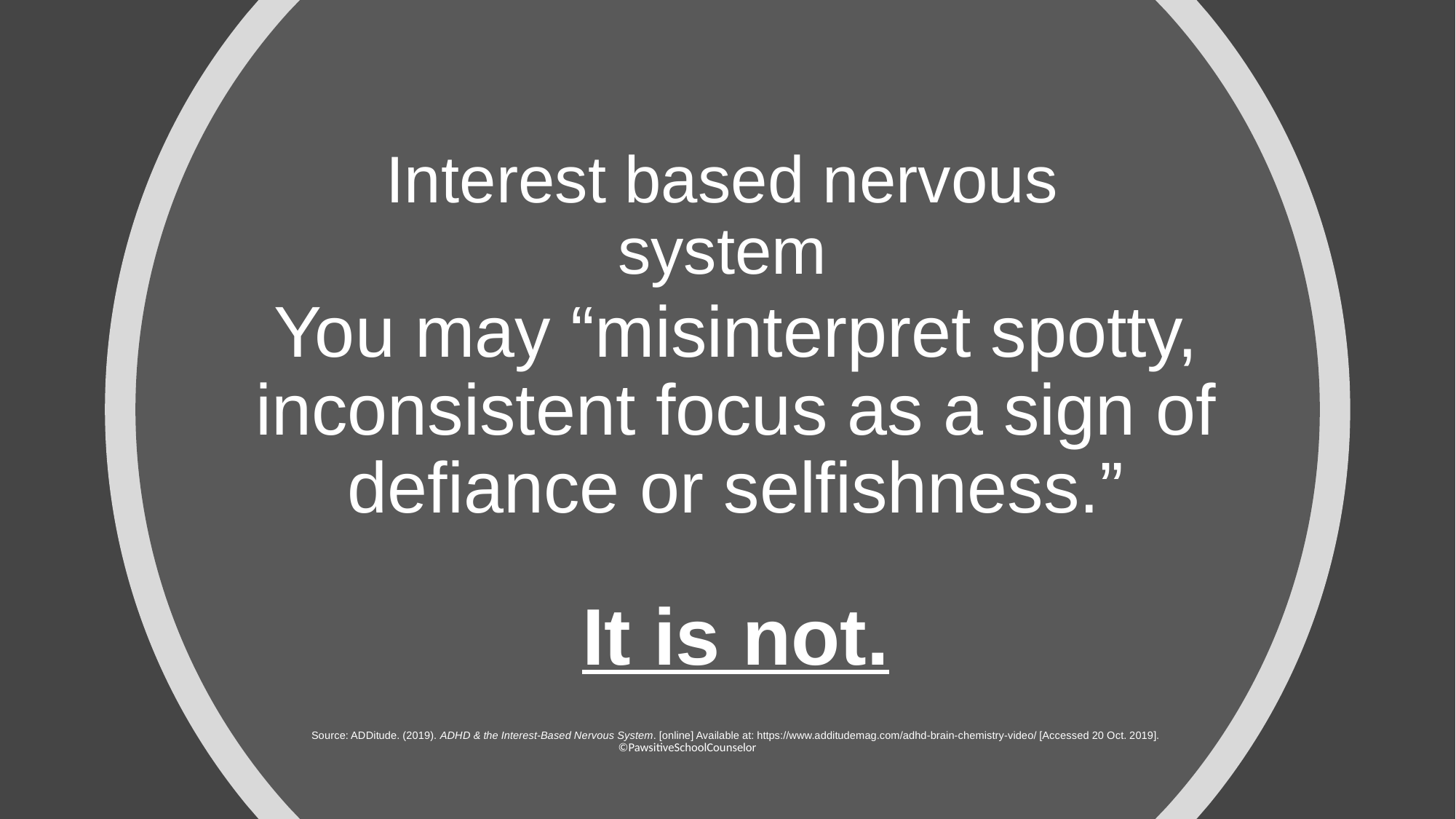

Interest based nervous system

You may “misinterpret spotty, inconsistent focus as a sign of defiance or selfishness.”

It is not.

Source: ADDitude. (2019). ADHD & the Interest-Based Nervous System. [online] Available at: https://www.additudemag.com/adhd-brain-chemistry-video/ [Accessed 20 Oct. 2019].
©PawsitiveSchoolCounselor